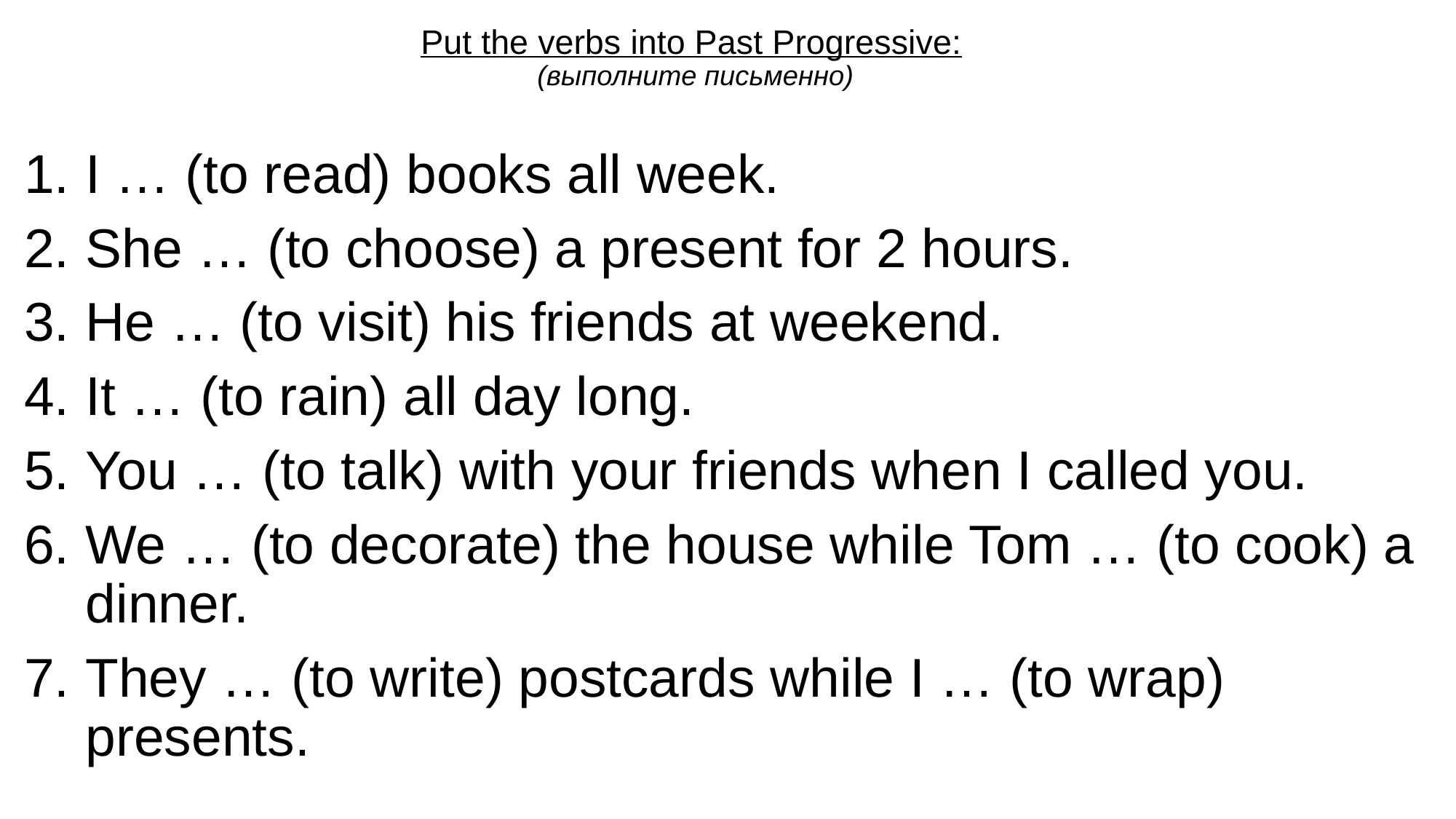

# Put the verbs into Past Progressive: (выполните письменно)
I … (to read) books all week.
She … (to choose) a present for 2 hours.
He … (to visit) his friends at weekend.
It … (to rain) all day long.
You … (to talk) with your friends when I called you.
We … (to decorate) the house while Tom … (to cook) a dinner.
They … (to write) postcards while I … (to wrap) presents.